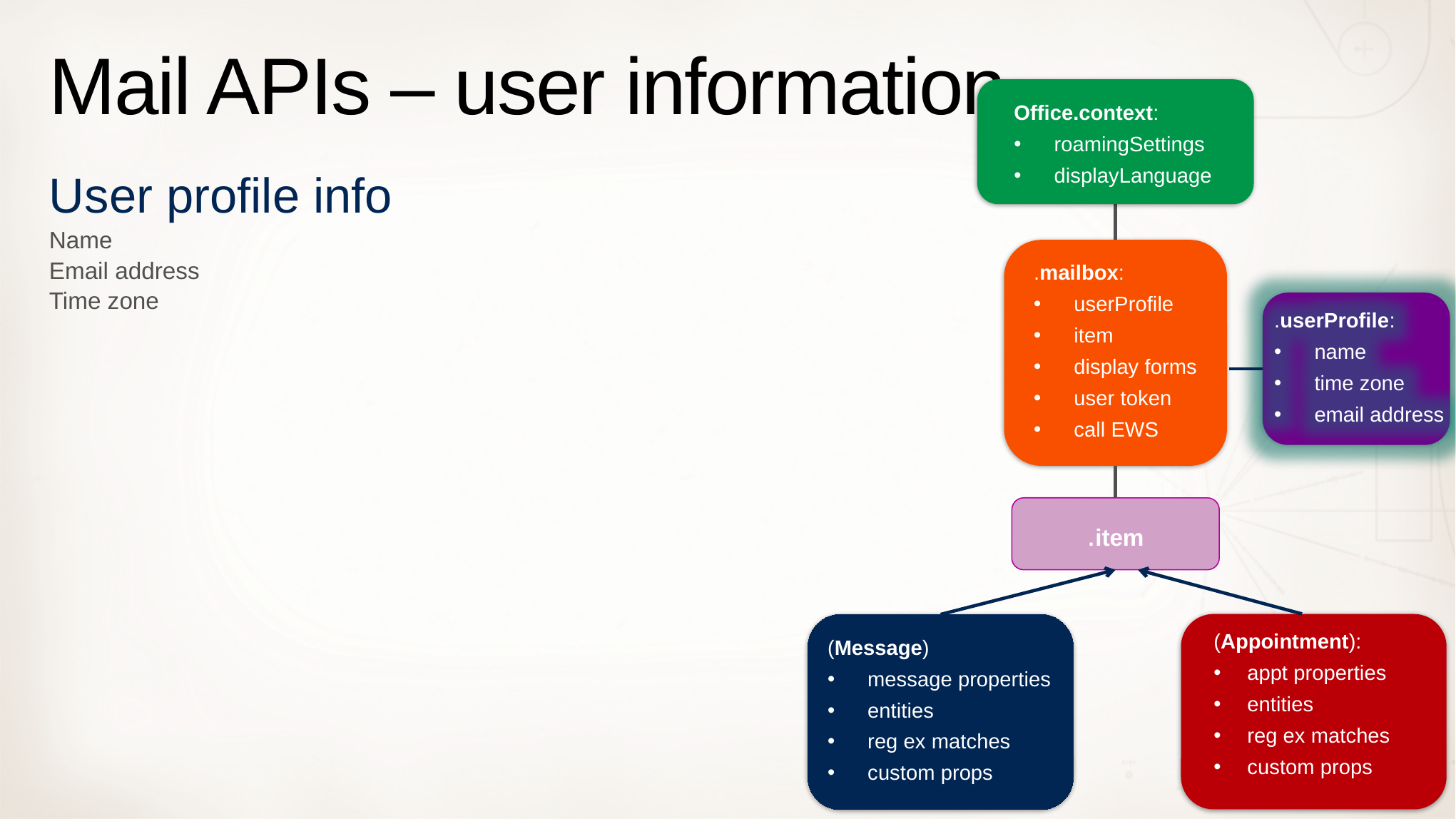

# Mail APIs – user information

Office.context:
roamingSettings
displayLanguage
User profile info
Name
Email address
Time zone

.mailbox:
userProfile
item
display forms
user token
call EWS
.userProfile:
name
time zone
email address

.item
(Appointment):
appt properties
entities
reg ex matches
custom props

(Message)
message properties
entities
reg ex matches
custom props